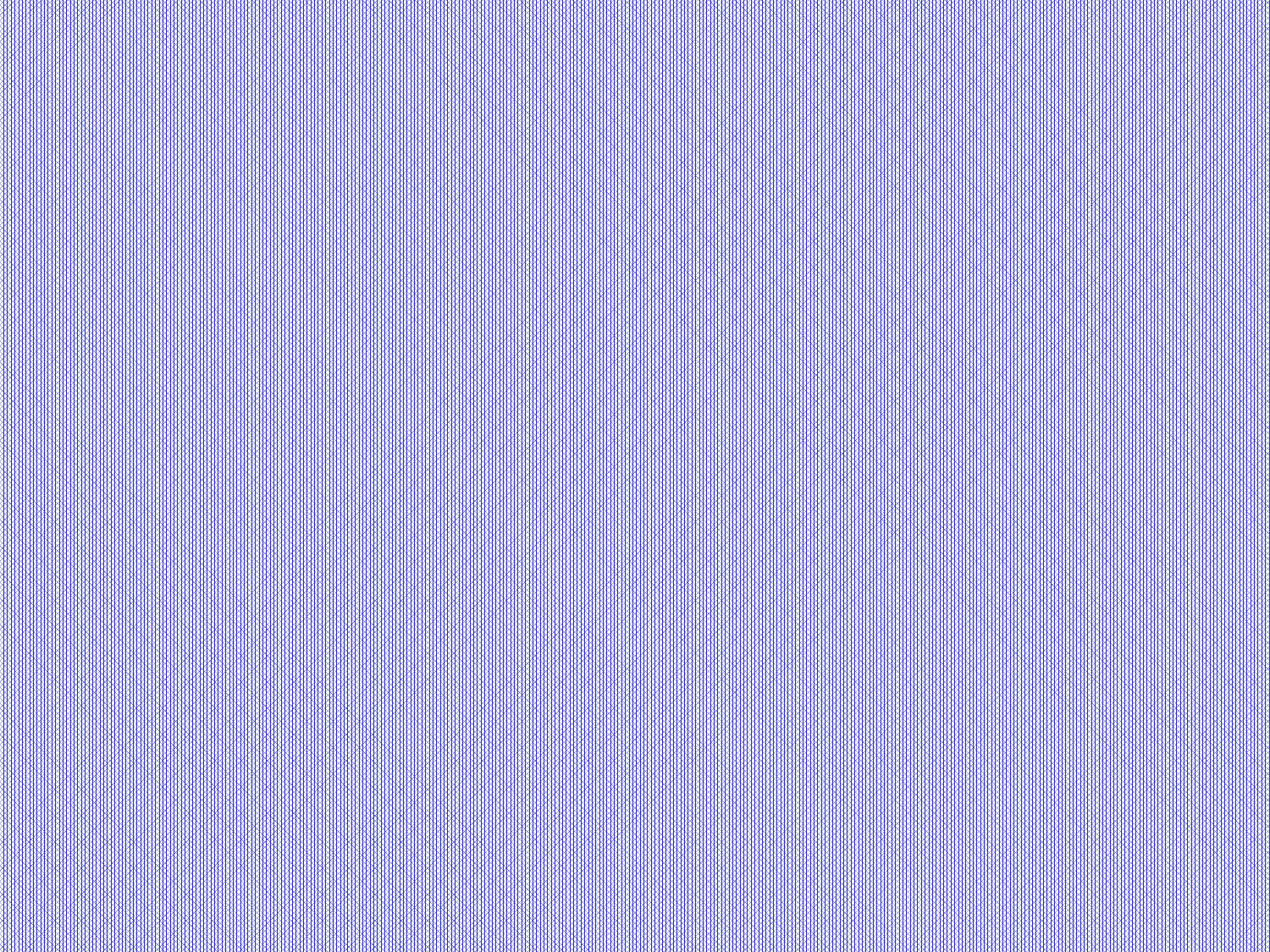

A electric current is used
to separate DNA/RNA and proteins in
a gel by size.